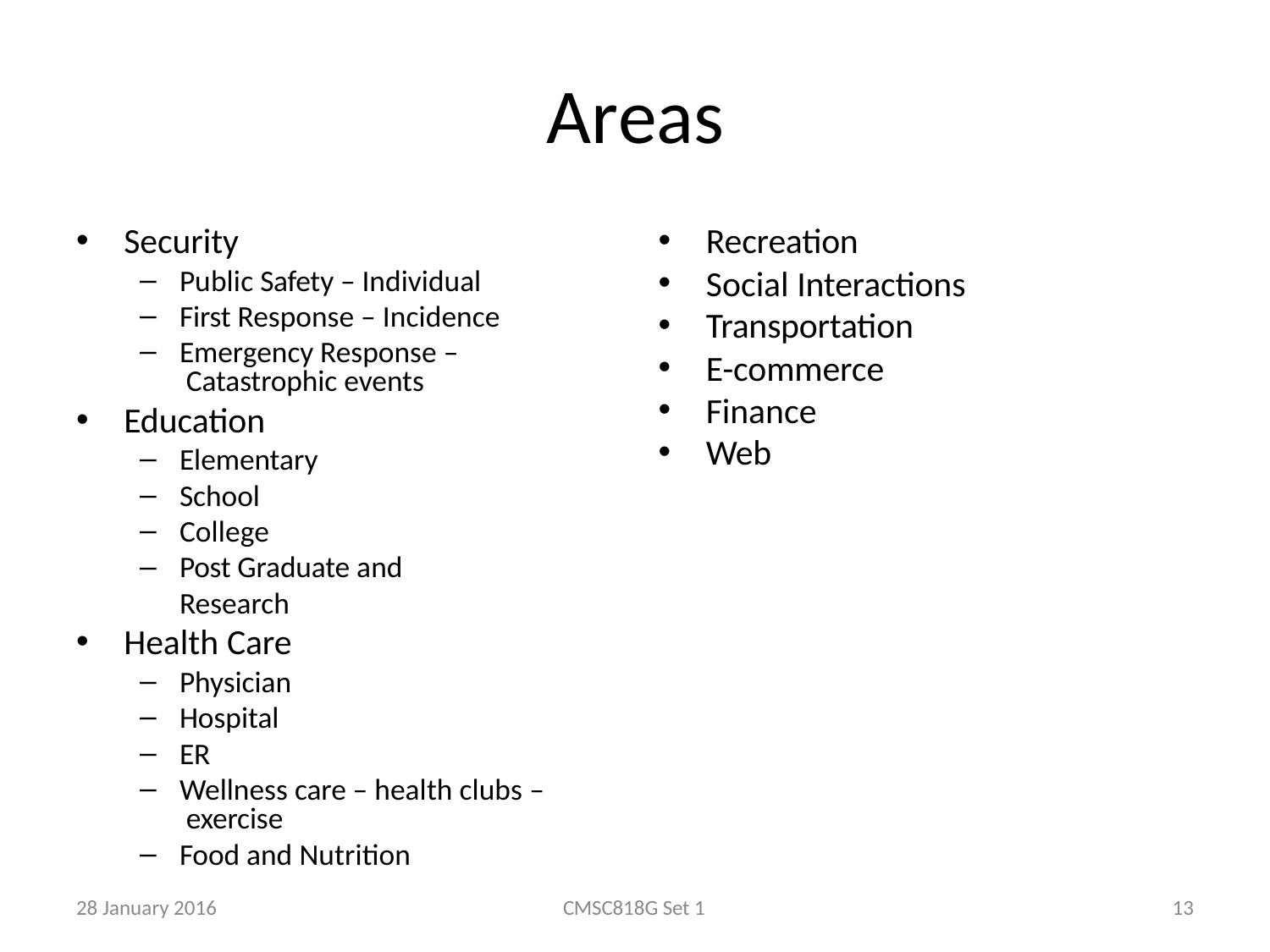

# Areas
Security
Public Safety – Individual
First Response – Incidence
Emergency Response –  Catastrophic events
Education
Elementary
School
College
Post Graduate and Research
Health Care
Physician
Hospital
ER
Wellness care – health clubs –  exercise
Food and Nutrition
Recreation
Social Interactions
Transportation
E-commerce
Finance
Web
28 January 2016
CMSC818G Set 1
13